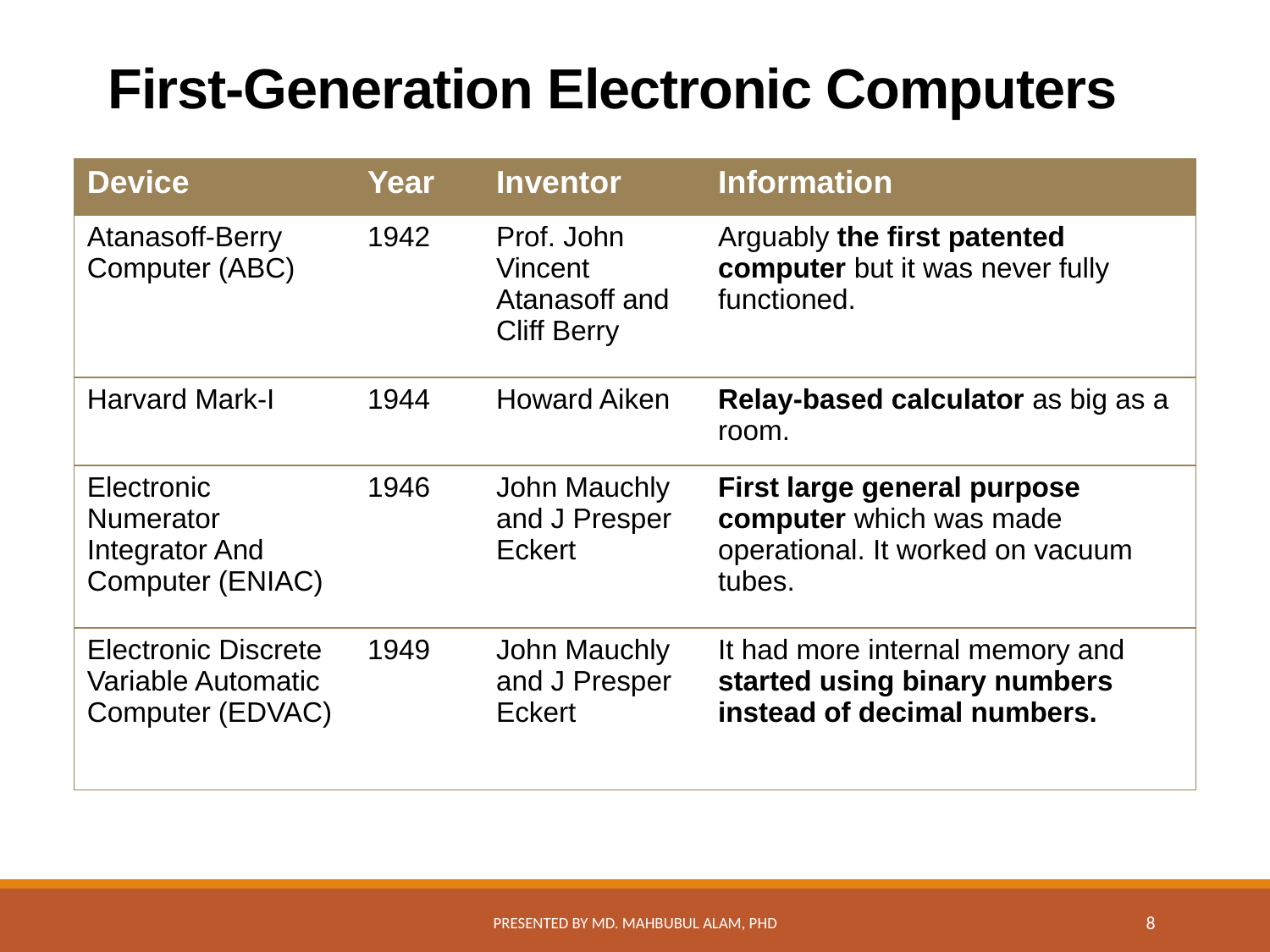

# First-Generation Electronic Computers
| Device | Year | Inventor | Information |
| --- | --- | --- | --- |
| Atanasoff-Berry Computer (ABC) | 1942 | Prof. John Vincent Atanasoff and Cliff Berry | Arguably the first patented computer but it was never fully functioned. |
| Harvard Mark-I | 1944 | Howard Aiken | Relay-based calculator as big as a room. |
| Electronic Numerator Integrator And Computer (ENIAC) | 1946 | John Mauchly and J Presper Eckert | First large general purpose computer which was made operational. It worked on vacuum tubes. |
| Electronic Discrete Variable Automatic Computer (EDVAC) | 1949 | John Mauchly and J Presper Eckert | It had more internal memory and started using binary numbers instead of decimal numbers. |
Presented by Md. Mahbubul Alam, PhD
8